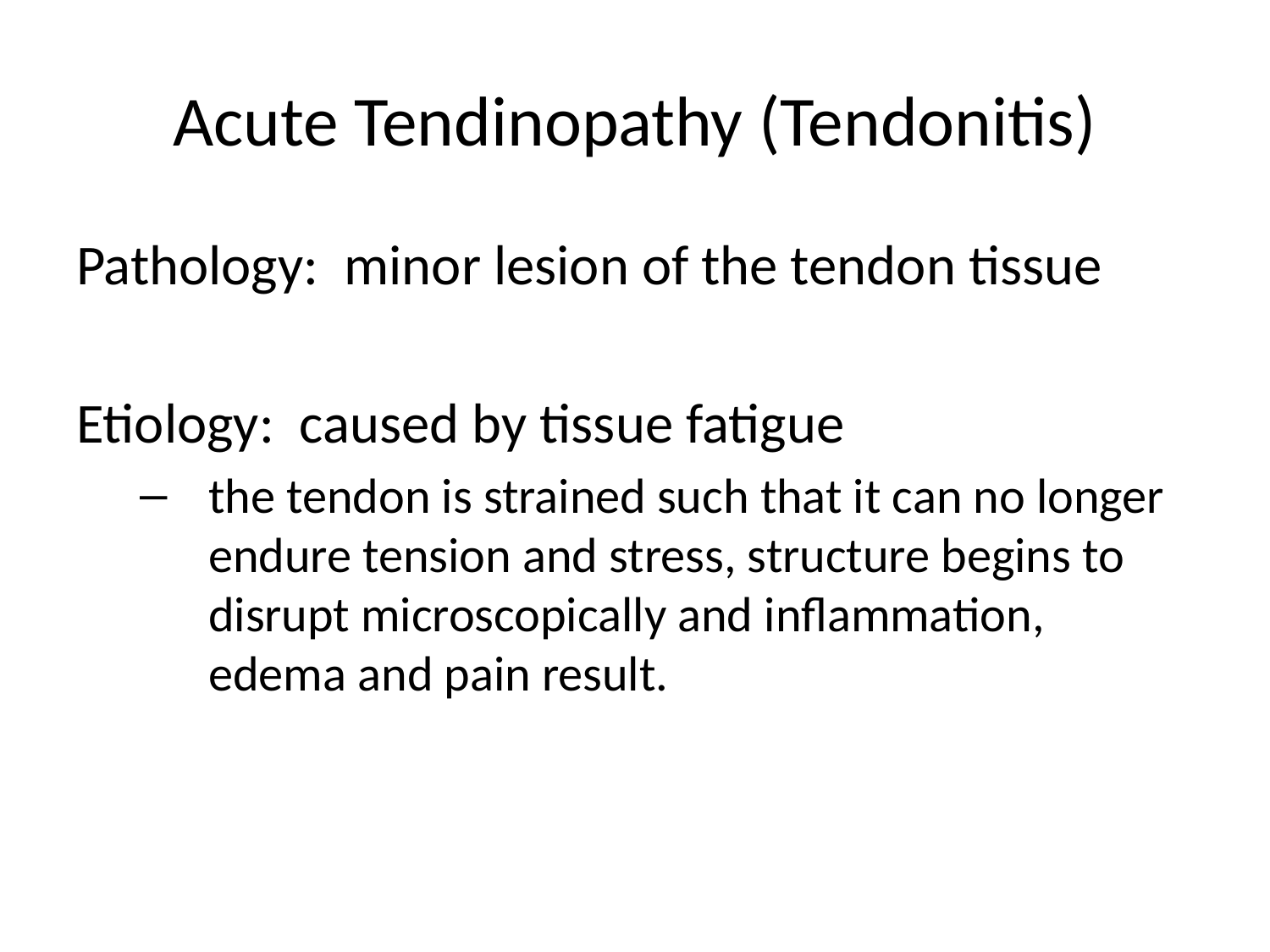

# Acute Tendinopathy (Tendonitis)
Pathology:  minor lesion of the tendon tissue

Etiology:  caused by tissue fatigue
the tendon is strained such that it can no longer endure tension and stress, structure begins to disrupt microscopically and inflammation, edema and pain result.